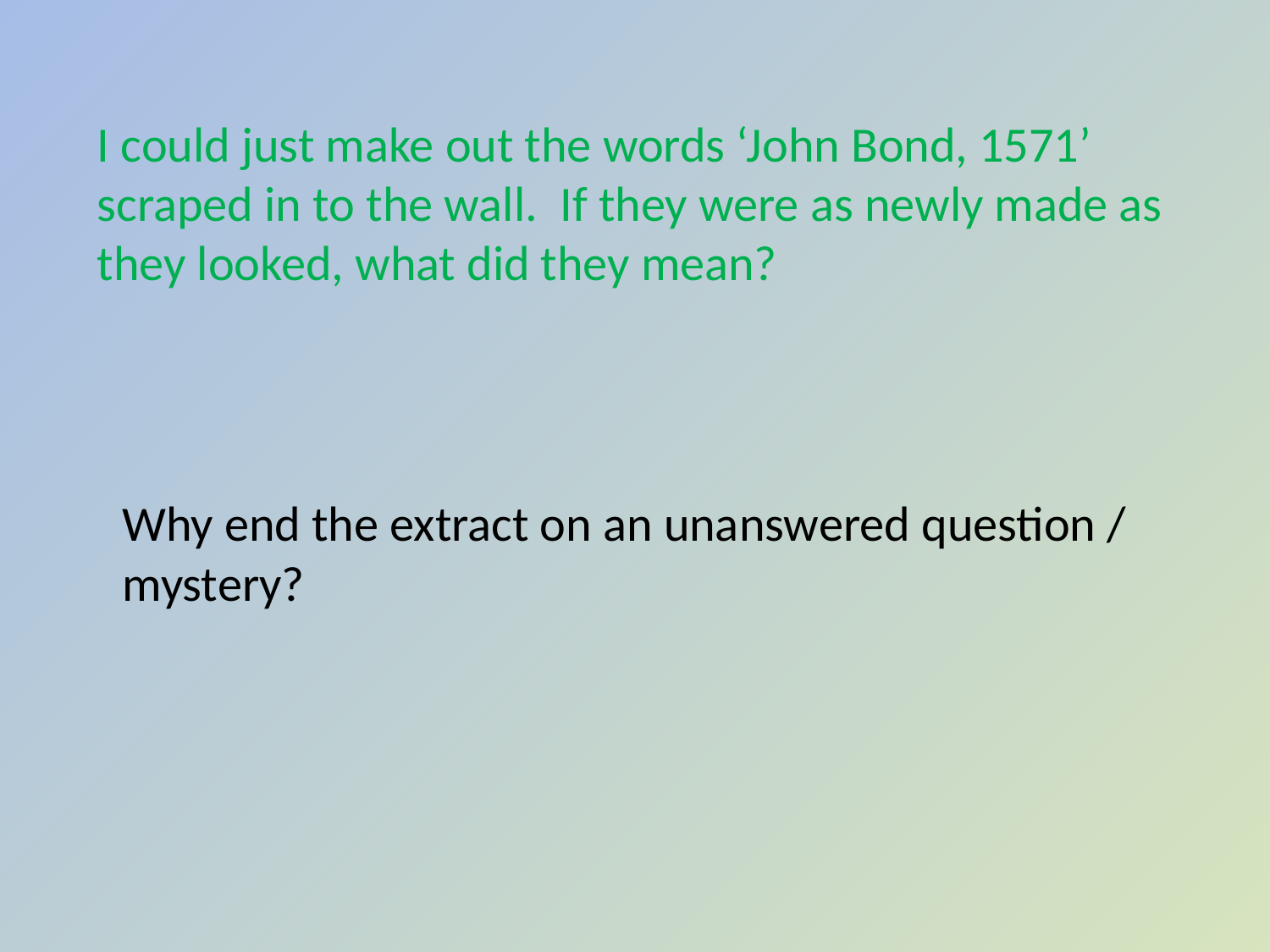

I could just make out the words ‘John Bond, 1571’ scraped in to the wall.  If they were as newly made as they looked, what did they mean?
Why end the extract on an unanswered question / mystery?